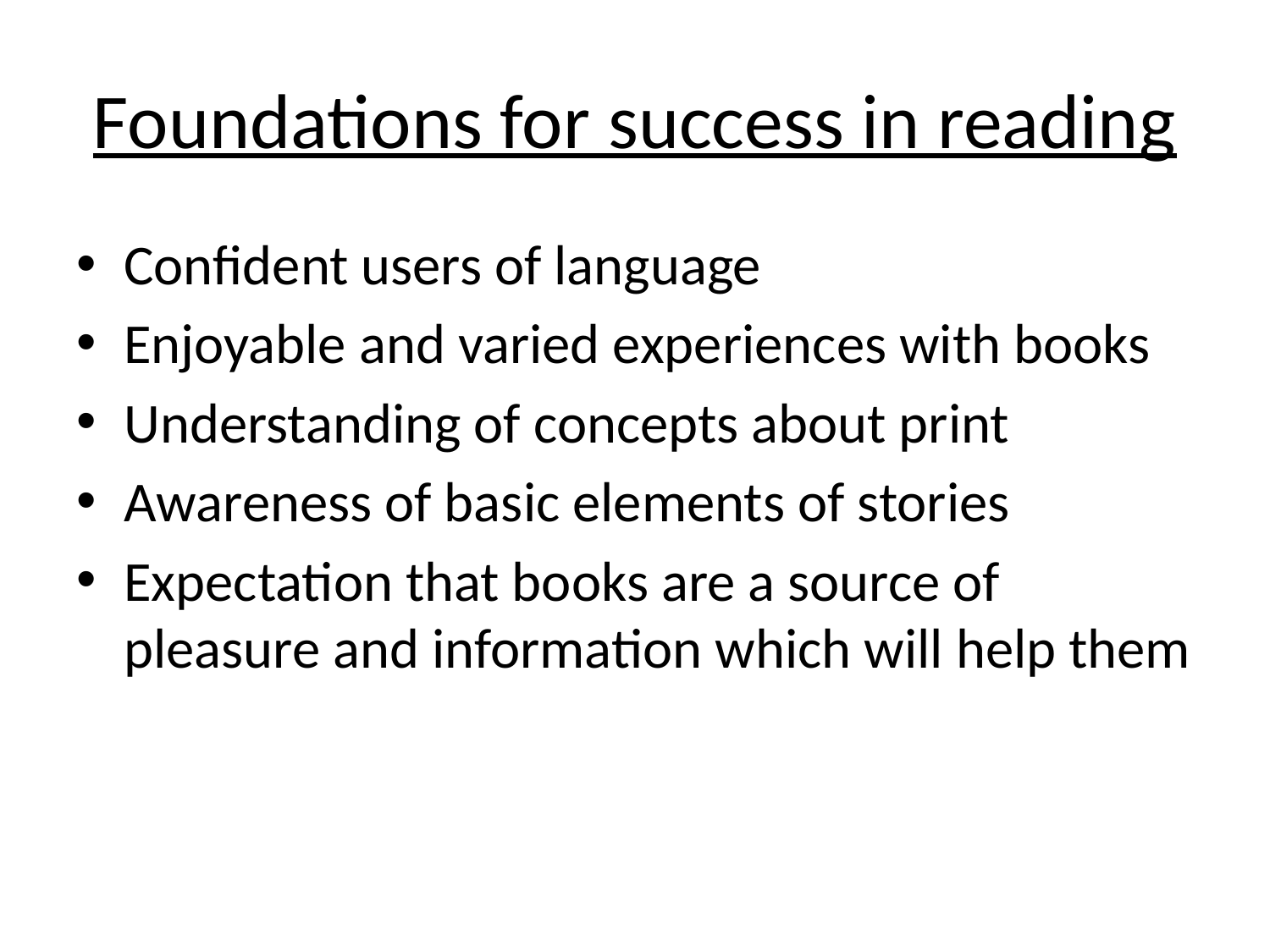

# Foundations for success in reading
Confident users of language
Enjoyable and varied experiences with books
Understanding of concepts about print
Awareness of basic elements of stories
Expectation that books are a source of pleasure and information which will help them